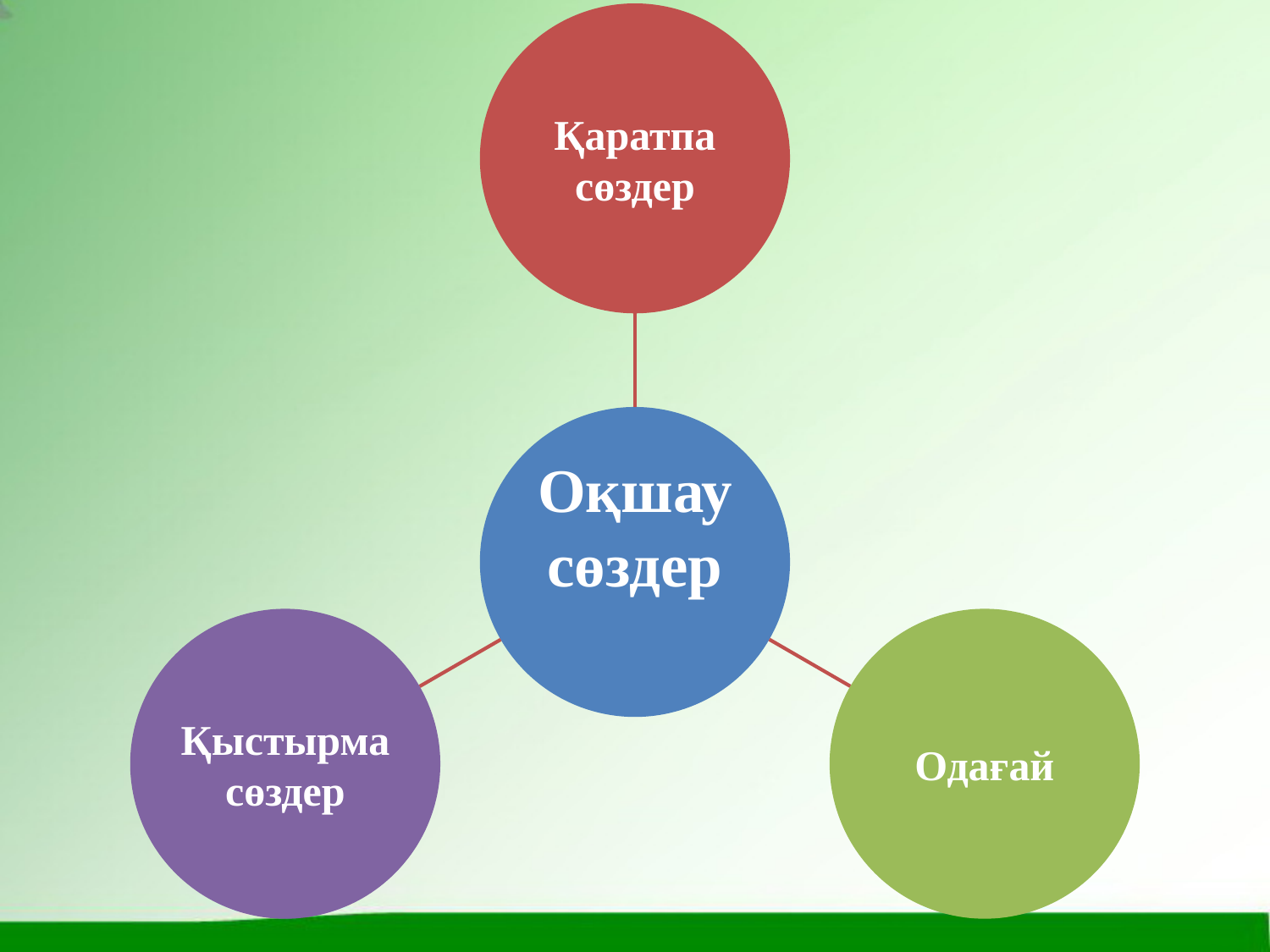

Оқшау сөздер

Қаратпа сөздер

Одағай

Қыстырма сөздер